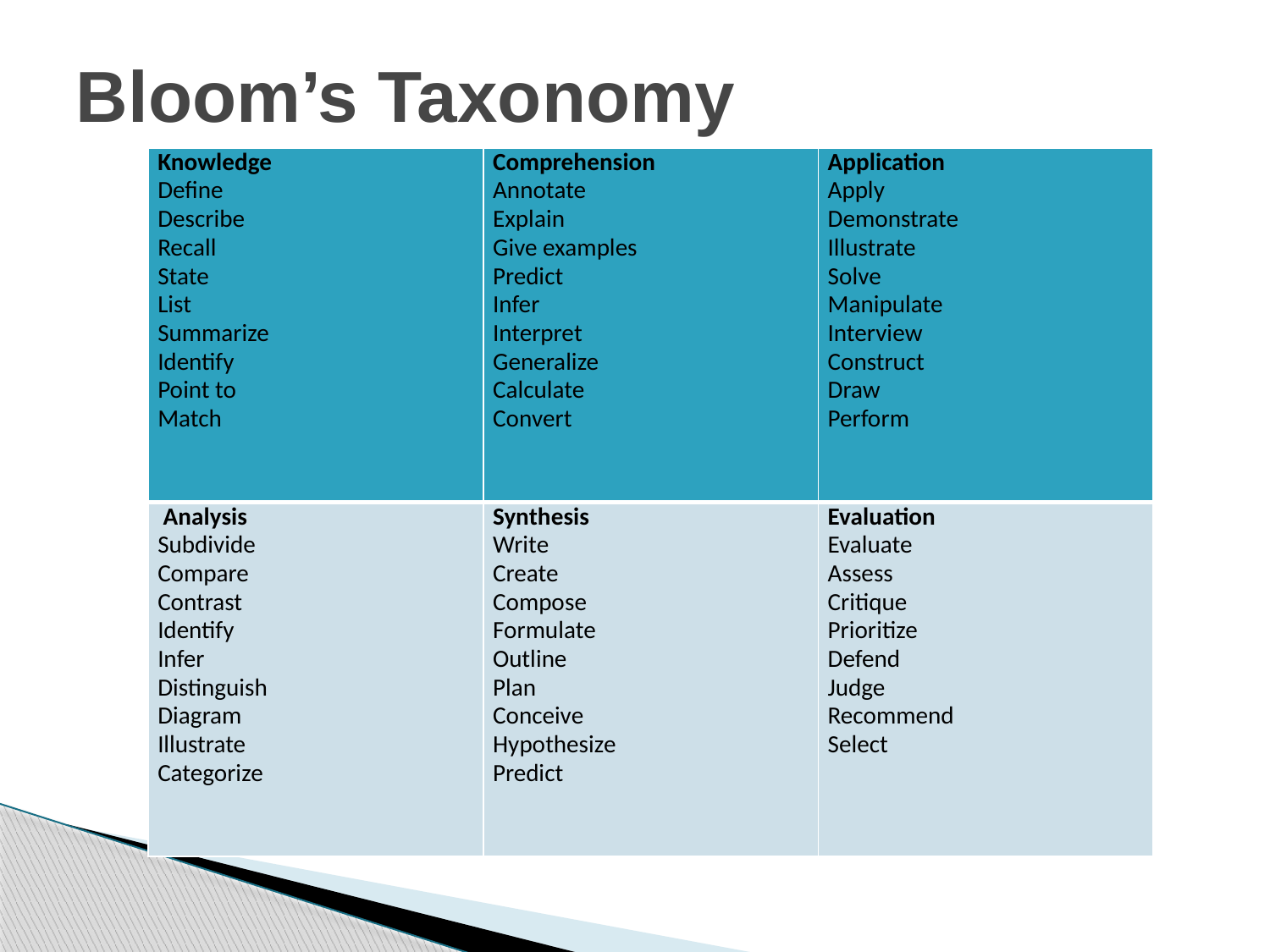

# Bloom’s Taxonomy
| Knowledge Define Describe Recall State List Summarize Identify Point to Match | Comprehension Annotate Explain Give examples Predict Infer Interpret Generalize Calculate Convert | Application Apply Demonstrate Illustrate Solve Manipulate Interview Construct Draw Perform |
| --- | --- | --- |
| Analysis Subdivide Compare Contrast Identify Infer Distinguish Diagram Illustrate Categorize | Synthesis Write Create Compose Formulate Outline Plan Conceive Hypothesize Predict | Evaluation Evaluate Assess Critique Prioritize Defend Judge Recommend Select |